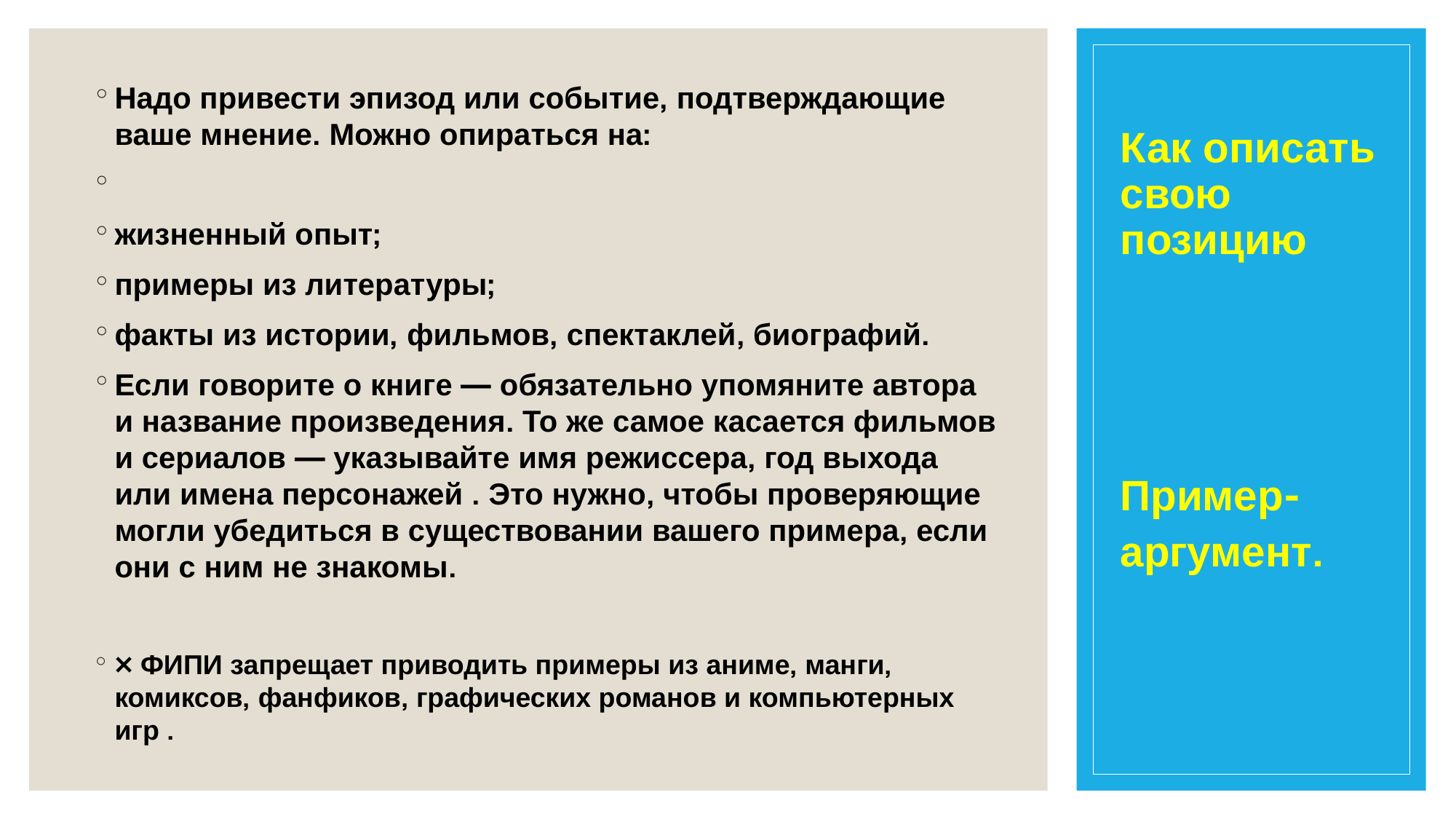

# Как описать свою позицию
Надо привести эпизод или событие, подтверждающие ваше мнение. Можно опираться на:

жизненный опыт;
примеры из литературы;
факты из истории, фильмов, спектаклей, биографий.
Если говорите о книге — обязательно упомяните автора и название произведения. То же самое касается фильмов и сериалов — указывайте имя режиссера, год выхода или имена персонажей . Это нужно, чтобы проверяющие могли убедиться в существовании вашего примера, если они с ним не знакомы.

❌ ФИПИ запрещает приводить примеры из аниме, манги, комиксов, фанфиков, графических романов и компьютерных игр .

Пример-аргумент.